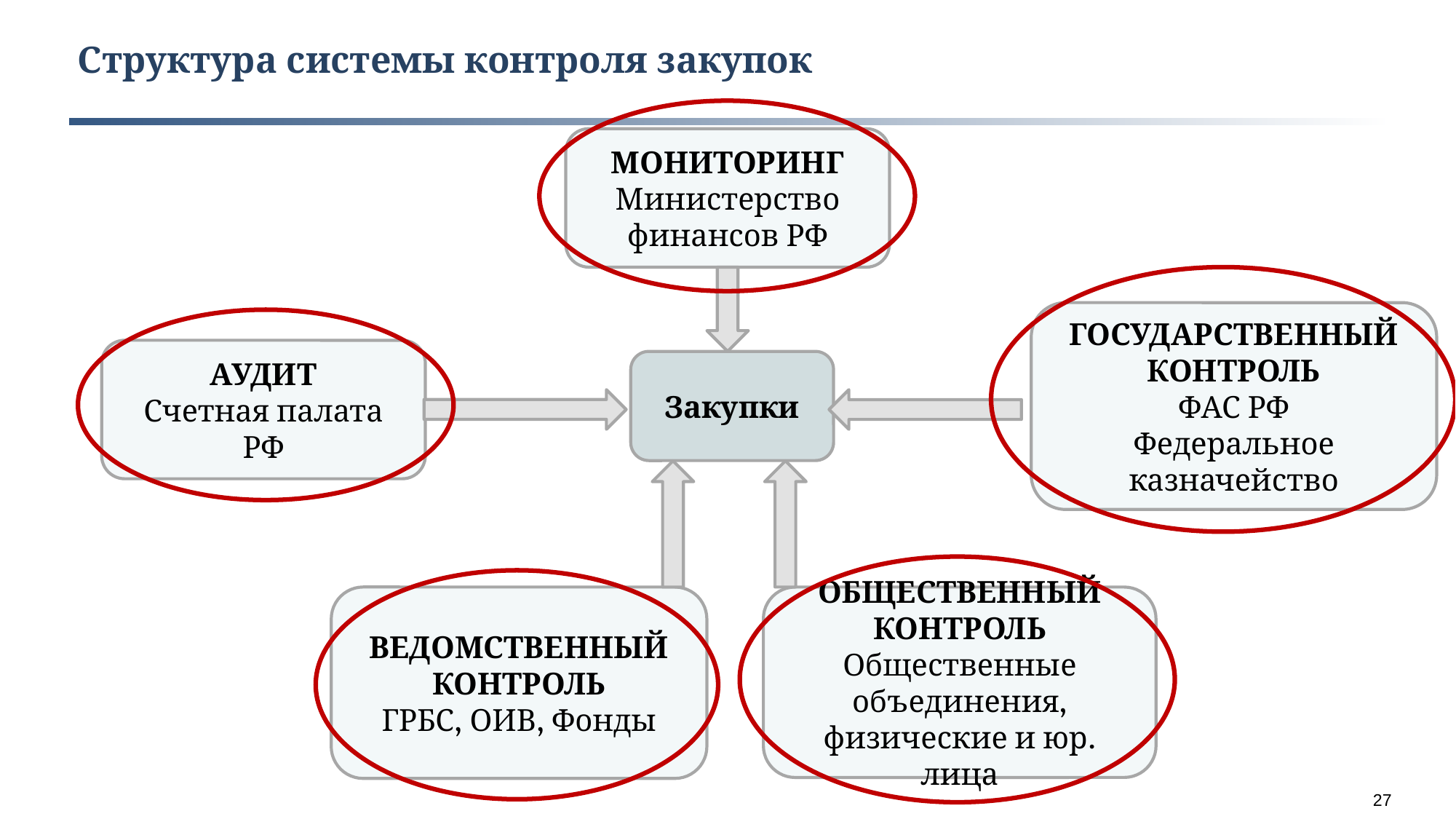

Структура системы контроля закупок

МОНИТОРИНГ
Министерство финансов РФ

ГОСУДАРСТВЕННЫЙ КОНТРОЛЬ
ФАС РФ
Федеральное казначейство

АУДИТ
Счетная палата РФ
Закупки

ОБЩЕСТВЕННЫЙ КОНТРОЛЬ
Общественные объединения, физические и юр. лица
ВЕДОМСТВЕННЫЙ КОНТРОЛЬ
ГРБС, ОИВ, Фонды